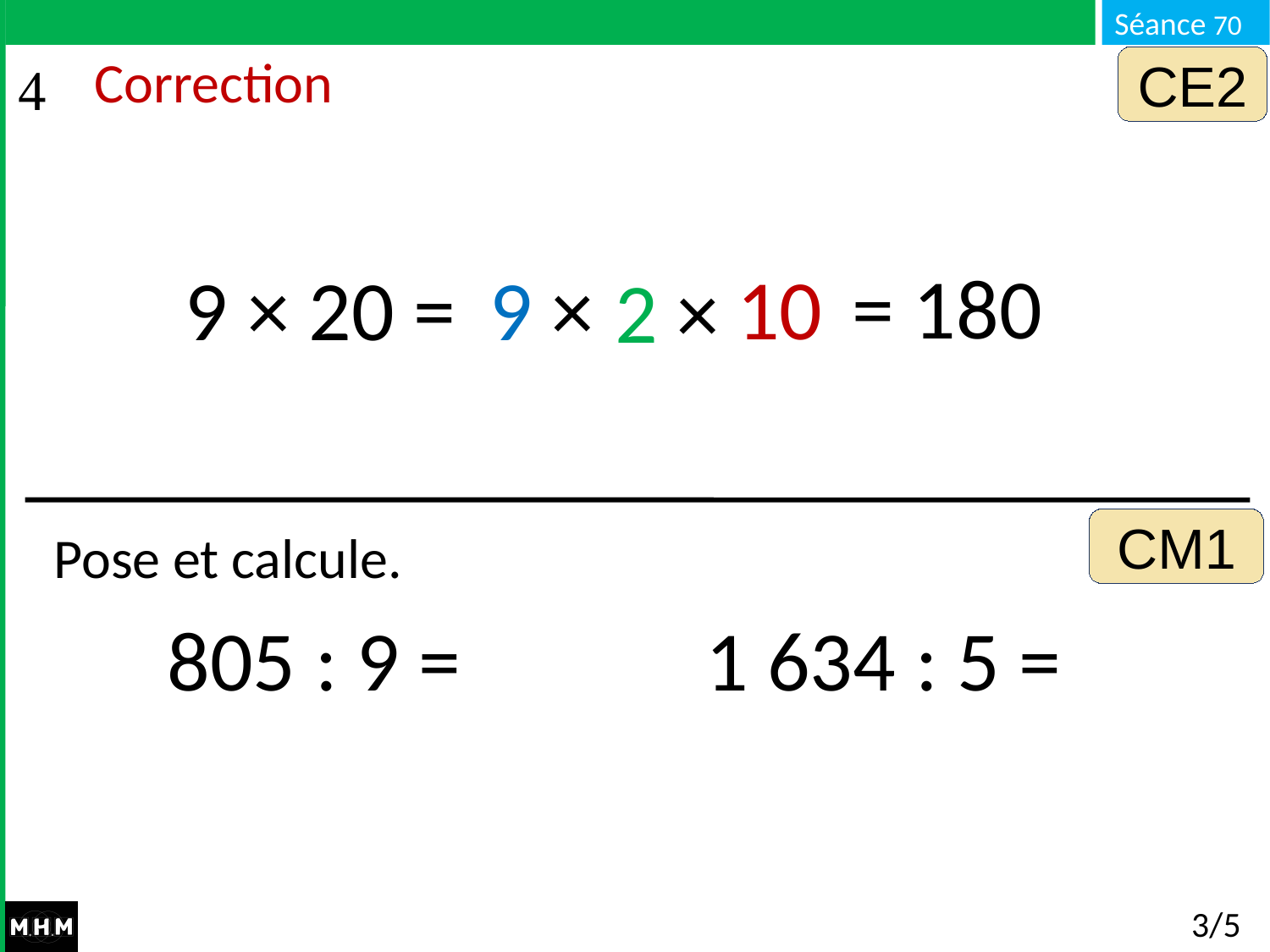

CE2
Correction
= 180
10
9 × 20 =
9 ×
2 ×

CM1
Pose et calcule.
1 634 : 5 =
805 : 9 =
# 3/5